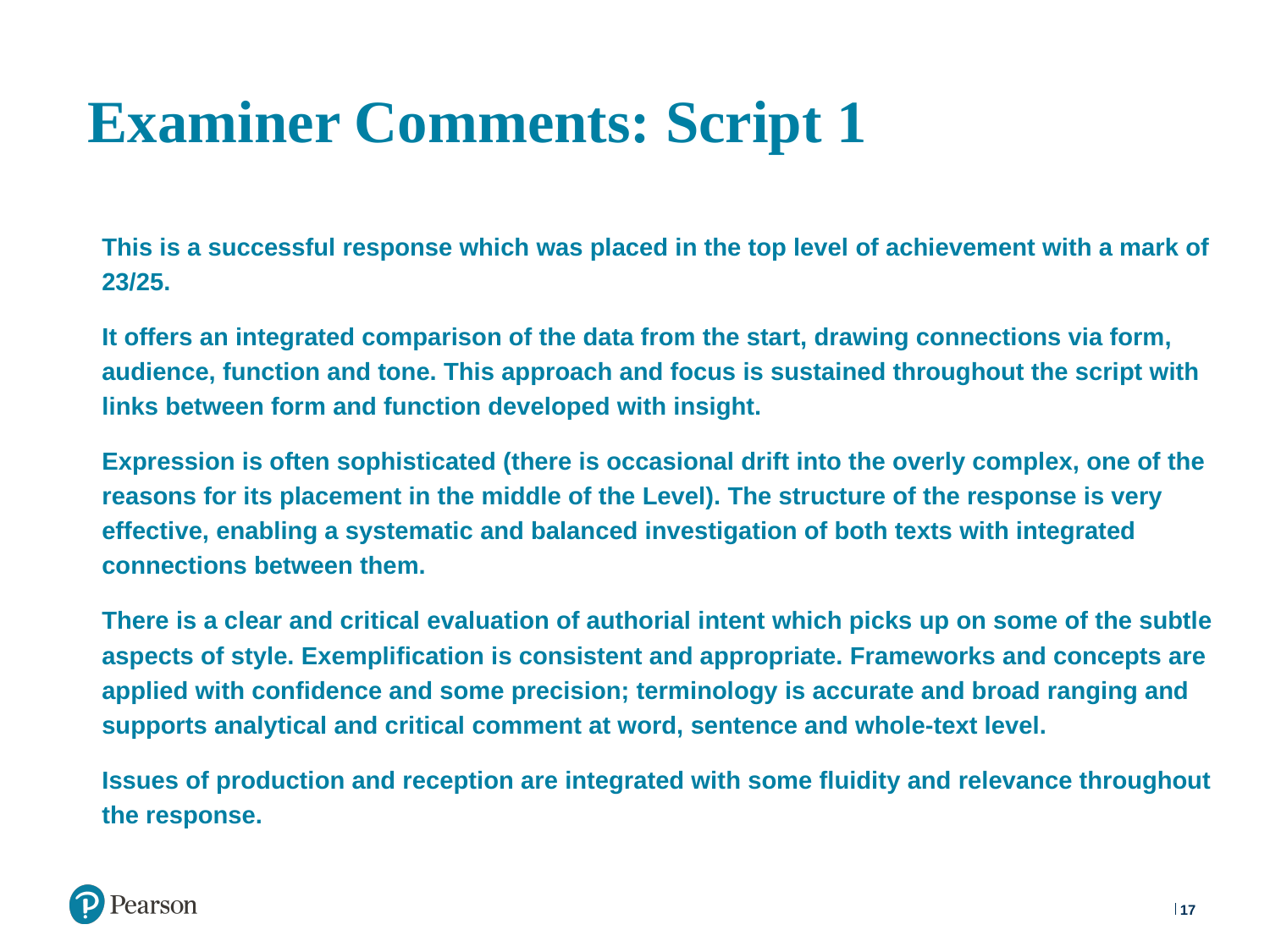

# Examiner Comments: Script 1
This is a successful response which was placed in the top level of achievement with a mark of 23/25.
It offers an integrated comparison of the data from the start, drawing connections via form, audience, function and tone. This approach and focus is sustained throughout the script with links between form and function developed with insight.
Expression is often sophisticated (there is occasional drift into the overly complex, one of the reasons for its placement in the middle of the Level). The structure of the response is very effective, enabling a systematic and balanced investigation of both texts with integrated connections between them.
There is a clear and critical evaluation of authorial intent which picks up on some of the subtle aspects of style. Exemplification is consistent and appropriate. Frameworks and concepts are applied with confidence and some precision; terminology is accurate and broad ranging and supports analytical and critical comment at word, sentence and whole-text level.
Issues of production and reception are integrated with some fluidity and relevance throughout the response.

17